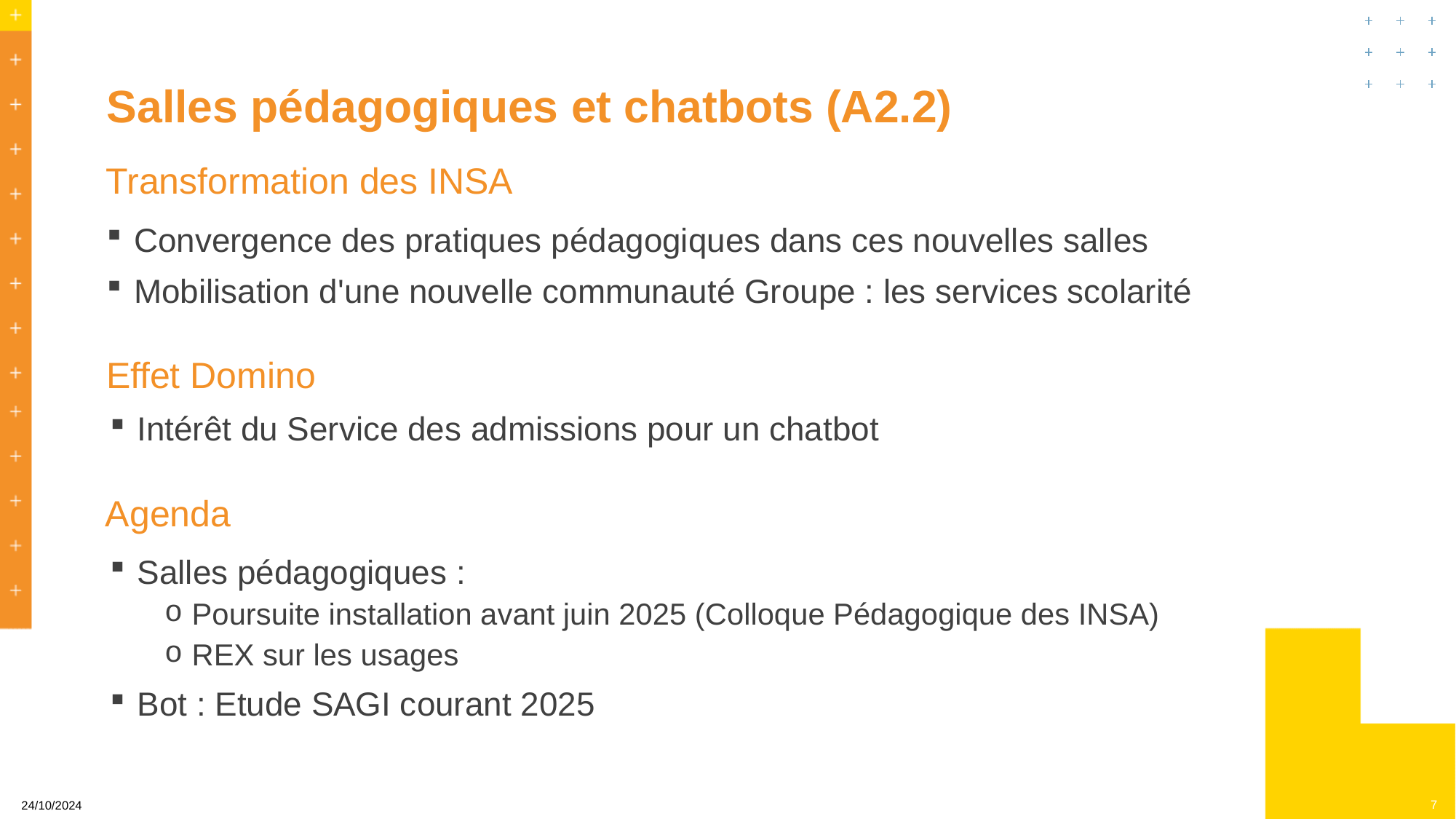

# Salles pédagogiques et chatbots (A2.2)

Transformation des INSA

Convergence des pratiques pédagogiques dans ces nouvelles salles
Mobilisation d'une nouvelle communauté Groupe : les services scolarité
Effet Domino
Intérêt du Service des admissions pour un chatbot
Agenda

Salles pédagogiques :
Poursuite installation avant juin 2025 (Colloque Pédagogique des INSA)
REX sur les usages
Bot : Etude SAGI courant 2025
7
24/10/2024